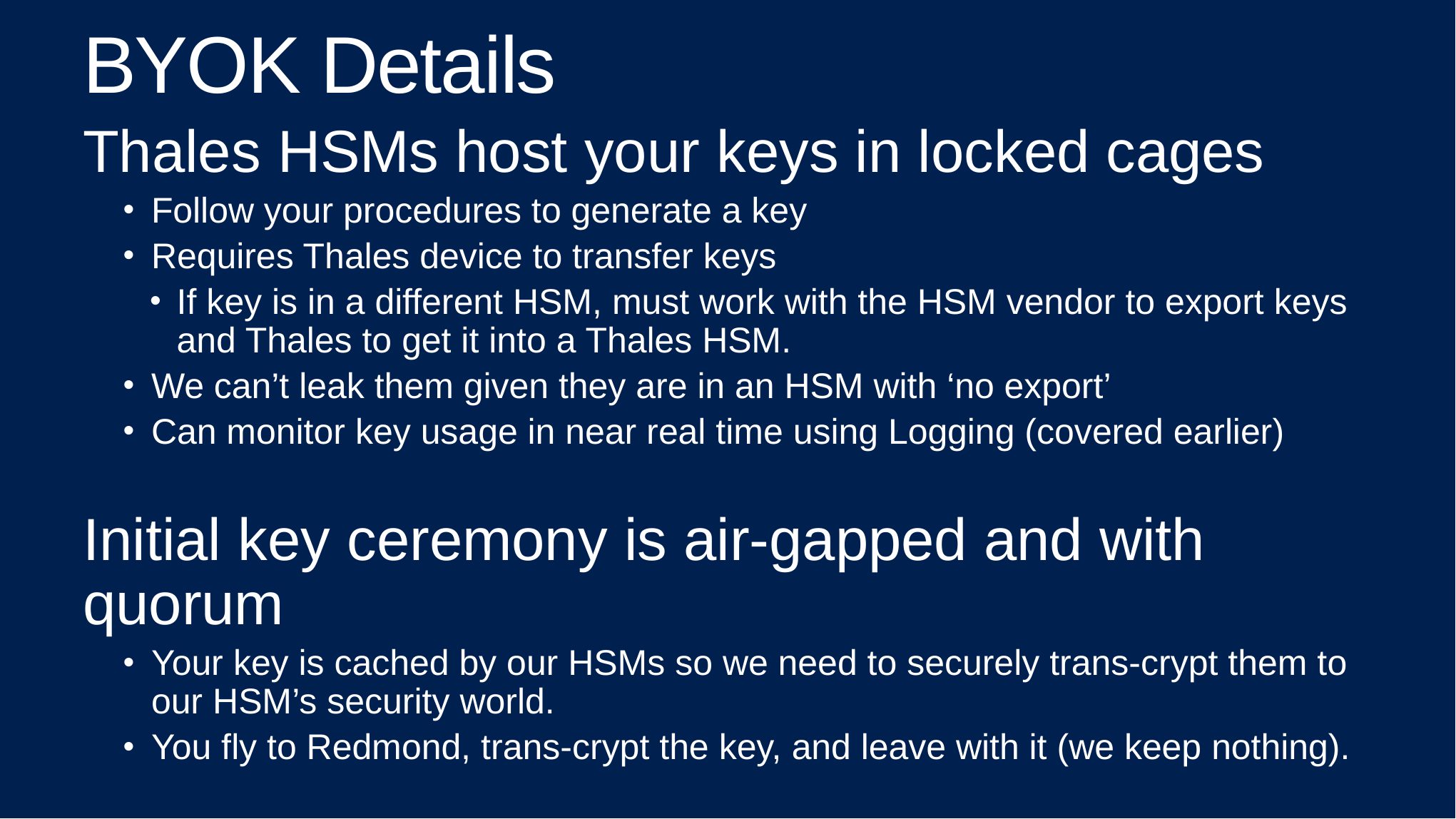

# BYOK Details
Thales HSMs host your keys in locked cages
Follow your procedures to generate a key
Requires Thales device to transfer keys
If key is in a different HSM, must work with the HSM vendor to export keys and Thales to get it into a Thales HSM.
We can’t leak them given they are in an HSM with ‘no export’
Can monitor key usage in near real time using Logging (covered earlier)

Initial key ceremony is air-gapped and with quorum
Your key is cached by our HSMs so we need to securely trans-crypt them to our HSM’s security world.
You fly to Redmond, trans-crypt the key, and leave with it (we keep nothing).

Works on-premises and online.
Enables IRM support for Exchange, SharePoint and FCI servers located on-premises and online
Integrates with Directory Synchronization for Group Membership
Integrates with ADFS to enable SSO